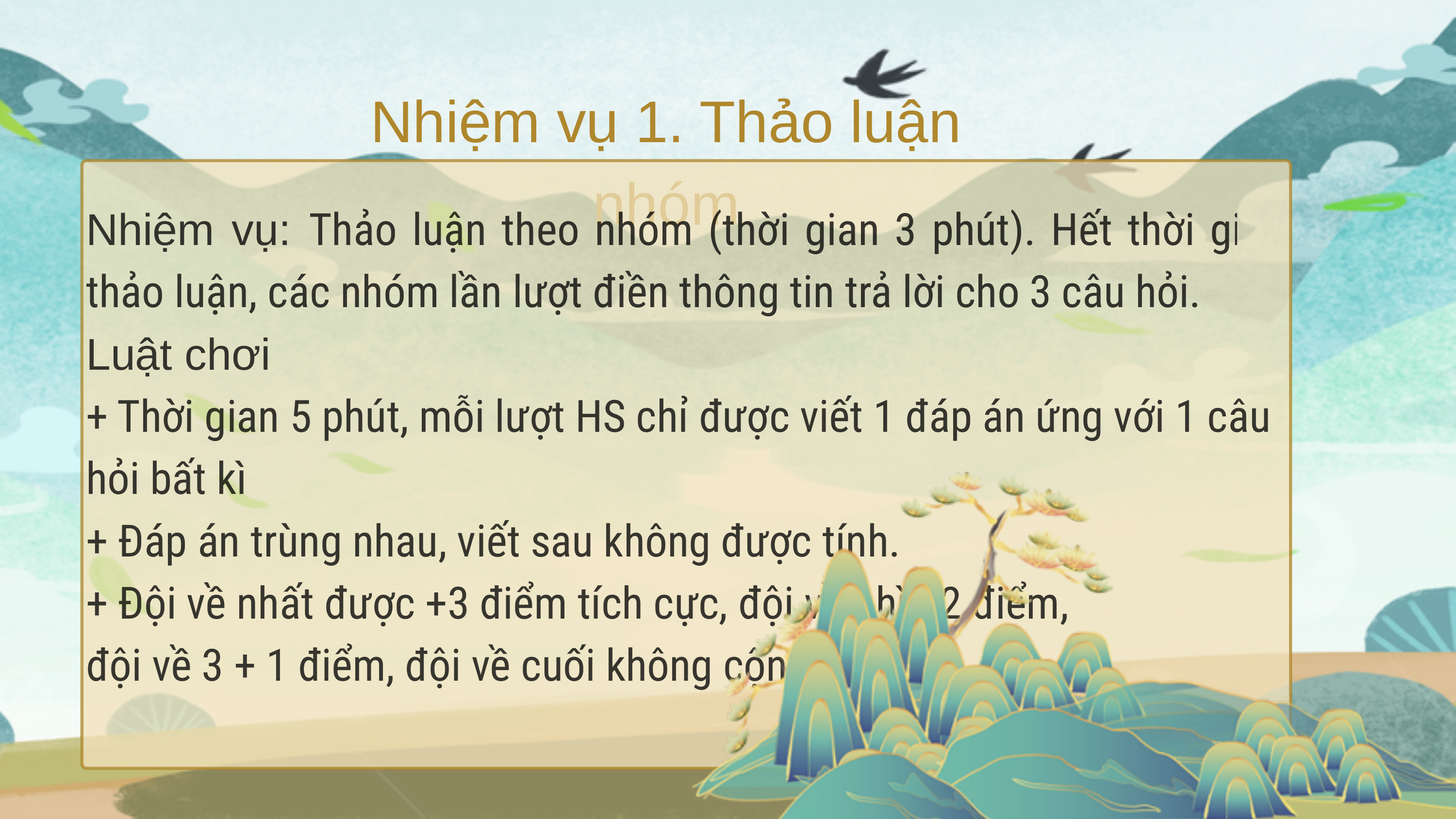

Nhiệm vụ 1. Thảo luận nhóm

Nhiệm vụ: Thảo luận theo nhóm (thời gian 3 phút). Hết thời gian thảo luận, các nhóm lần lượt điền thông tin trả lời cho 3 câu hỏi.
Luật chơi
+ Thời gian 5 phút, mỗi lượt HS chỉ được viết 1 đáp án ứng với 1 câu hỏi bất kì
+ Đáp án trùng nhau, viết sau không được tính.
+ Đội về nhất được +3 điểm tích cực, đội về nhì +2 điểm,
đội về 3 + 1 điểm, đội về cuối không cộng điểm